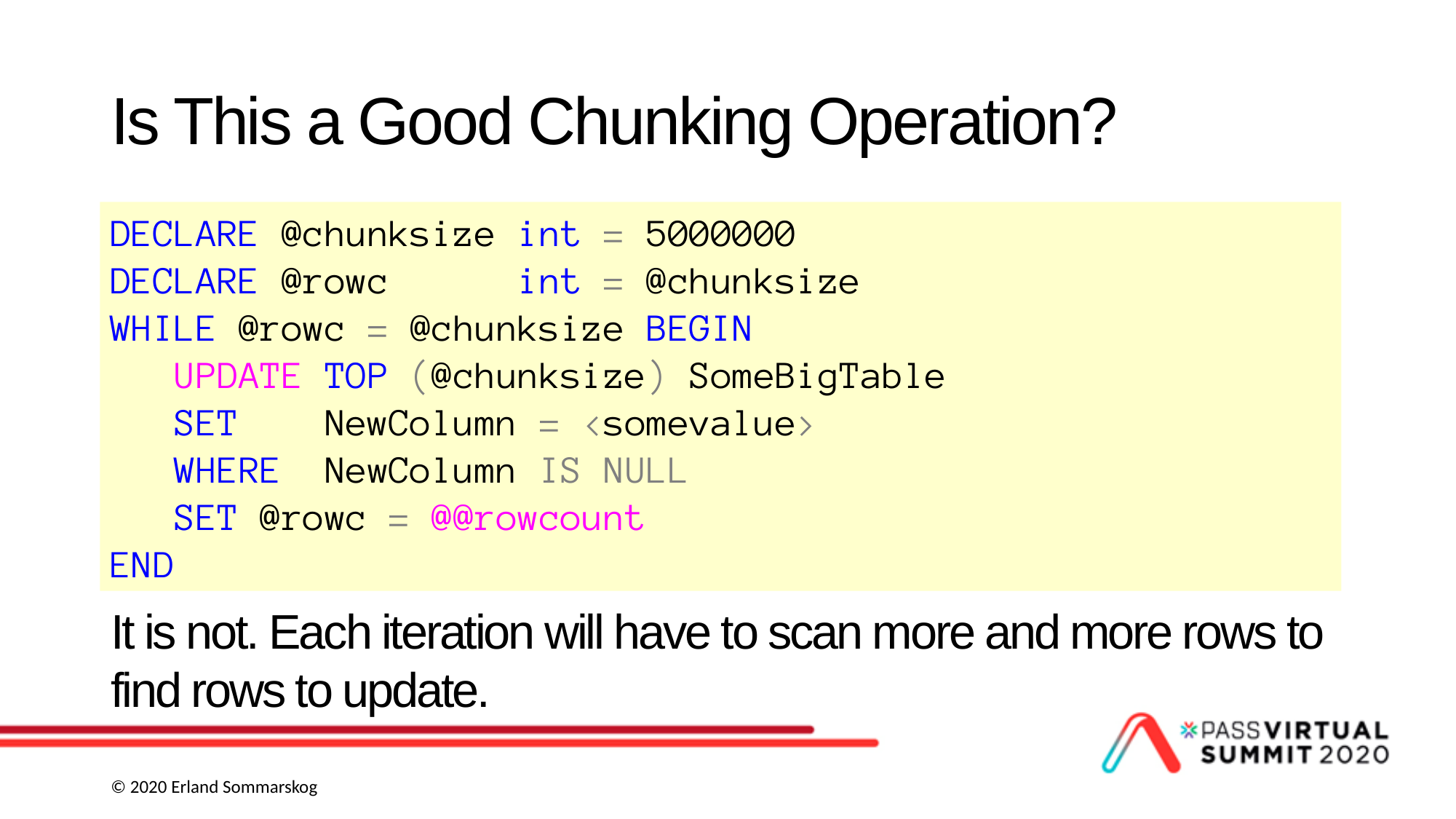

# Is This a Good Chunking Operation?
DECLARE @chunksize int = 5000000
DECLARE @rowc      int = @chunksize
WHILE @rowc = @chunksize BEGIN
   UPDATE TOP (@chunksize) SomeBigTable
   SET    NewColumn = <somevalue>
   WHERE  NewColumn IS NULL
   SET @rowc = @@rowcount
END
It is not. Each iteration will have to scan more and more rows to find rows to update.
© 2020 Erland Sommarskog